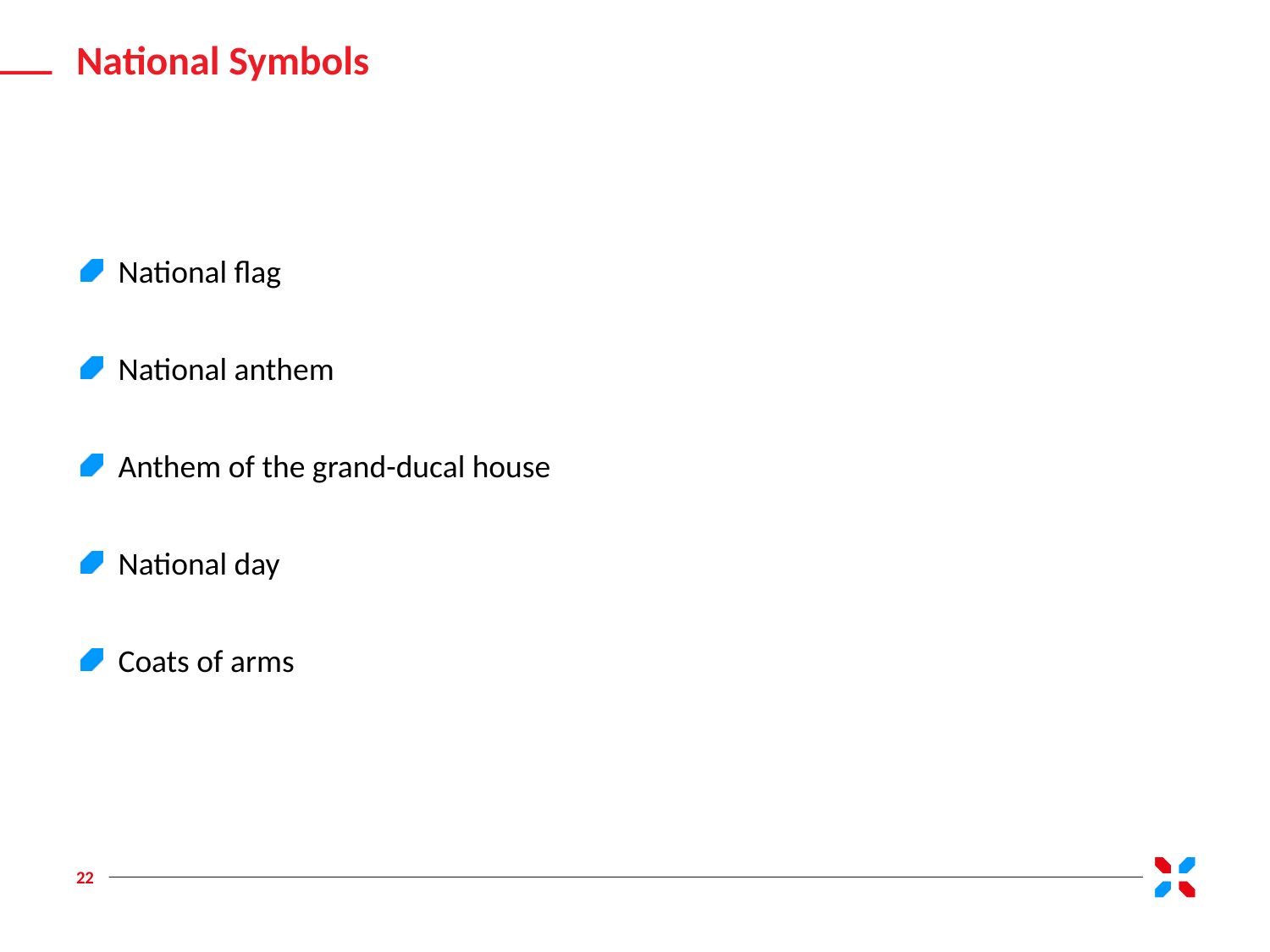

National Symbols
National flag

National anthem

Anthem of the grand-ducal house

National day

Coats of arms